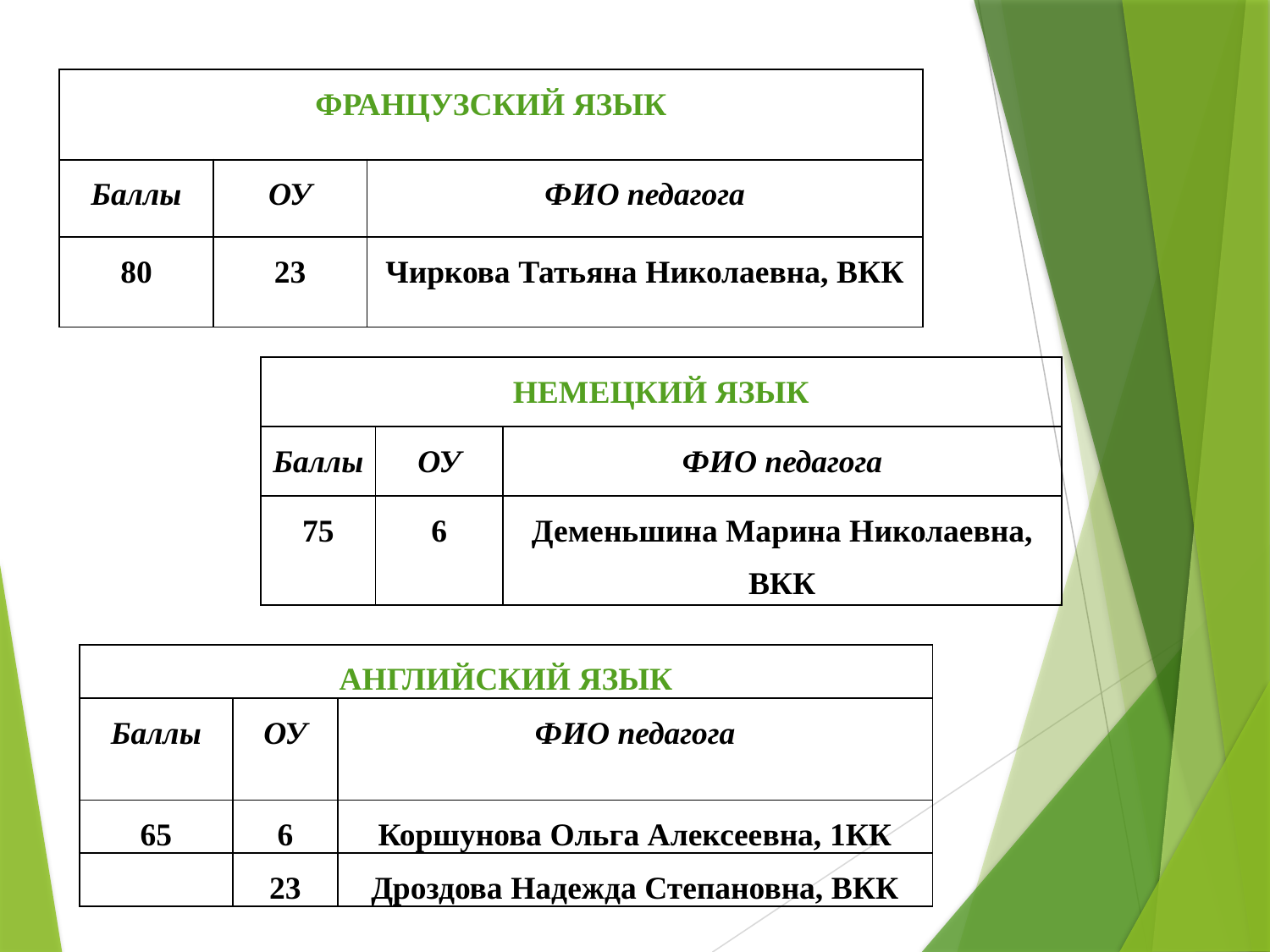

| ФРАНЦУЗСКИЙ ЯЗЫК |  |  |
| --- | --- | --- |
| Баллы | ОУ | ФИО педагога |
| 80 | 23 | Чиркова Татьяна Николаевна, ВКК |
| НЕМЕЦКИЙ ЯЗЫК |  |  |
| --- | --- | --- |
| Баллы | ОУ | ФИО педагога |
| 75 | 6 | Деменьшина Марина Николаевна, ВКК |
| АНГЛИЙСКИЙ ЯЗЫК |  |  |
| --- | --- | --- |
| Баллы | ОУ | ФИО педагога |
| 65 | 6 | Коршунова Ольга Алексеевна, 1КК |
|  | 23 | Дроздова Надежда Степановна, ВКК |